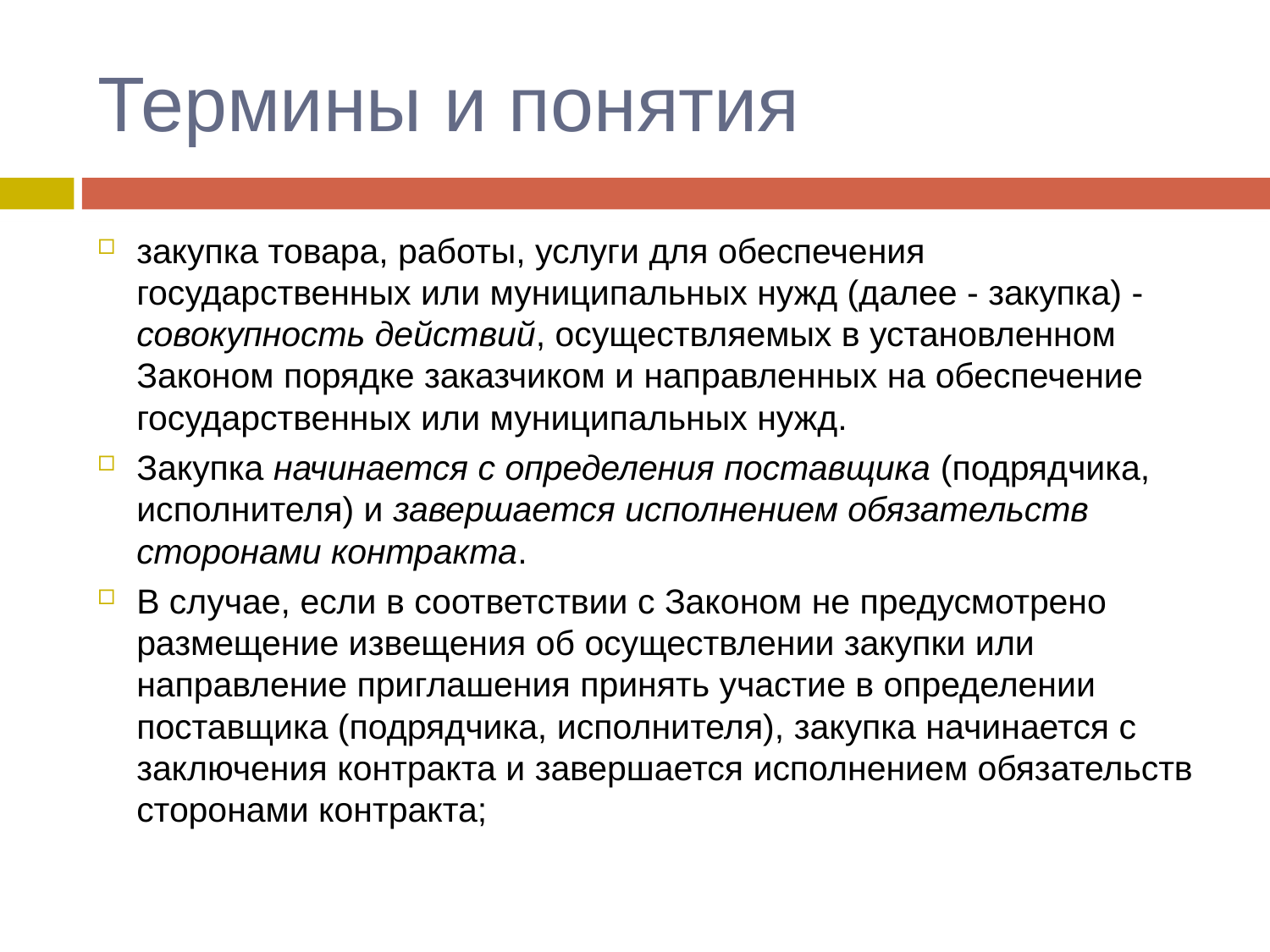

# Термины и понятия
закупка товара, работы, услуги для обеспечения государственных или муниципальных нужд (далее - закупка) - совокупность действий, осуществляемых в установленном Законом порядке заказчиком и направленных на обеспечение государственных или муниципальных нужд.
Закупка начинается с определения поставщика (подрядчика, исполнителя) и завершается исполнением обязательств сторонами контракта.
В случае, если в соответствии с Законом не предусмотрено размещение извещения об осуществлении закупки или направление приглашения принять участие в определении поставщика (подрядчика, исполнителя), закупка начинается с заключения контракта и завершается исполнением обязательств сторонами контракта;